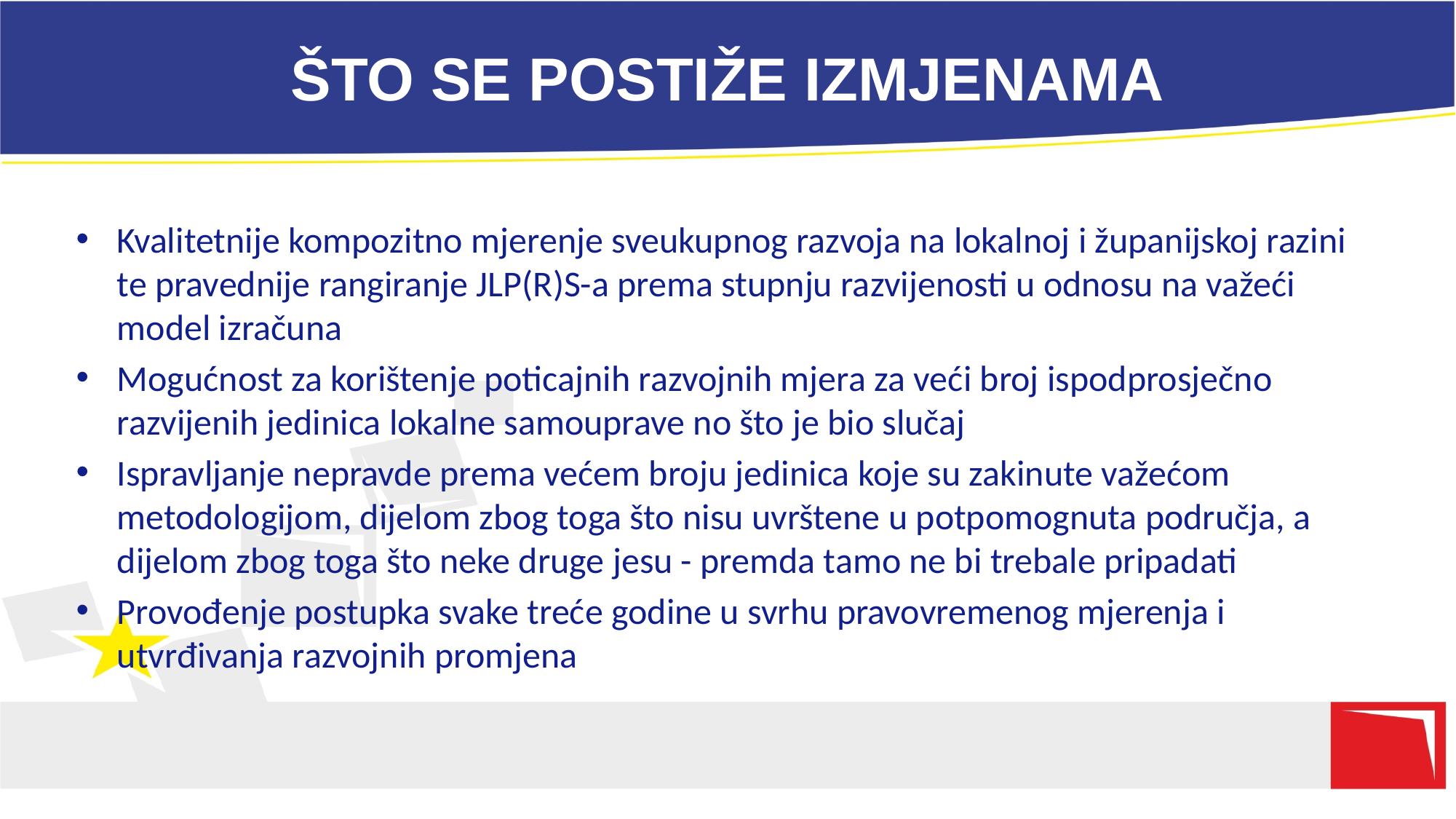

# ŠTO SE POSTIŽE IZMJENAMA

Kvalitetnije kompozitno mjerenje sveukupnog razvoja na lokalnoj i županijskoj razini te pravednije rangiranje JLP(R)S-a prema stupnju razvijenosti u odnosu na važeći model izračuna
Mogućnost za korištenje poticajnih razvojnih mjera za veći broj ispodprosječno razvijenih jedinica lokalne samouprave no što je bio slučaj
Ispravljanje nepravde prema većem broju jedinica koje su zakinute važećom metodologijom, dijelom zbog toga što nisu uvrštene u potpomognuta područja, a dijelom zbog toga što neke druge jesu - premda tamo ne bi trebale pripadati
Provođenje postupka svake treće godine u svrhu pravovremenog mjerenja i utvrđivanja razvojnih promjena